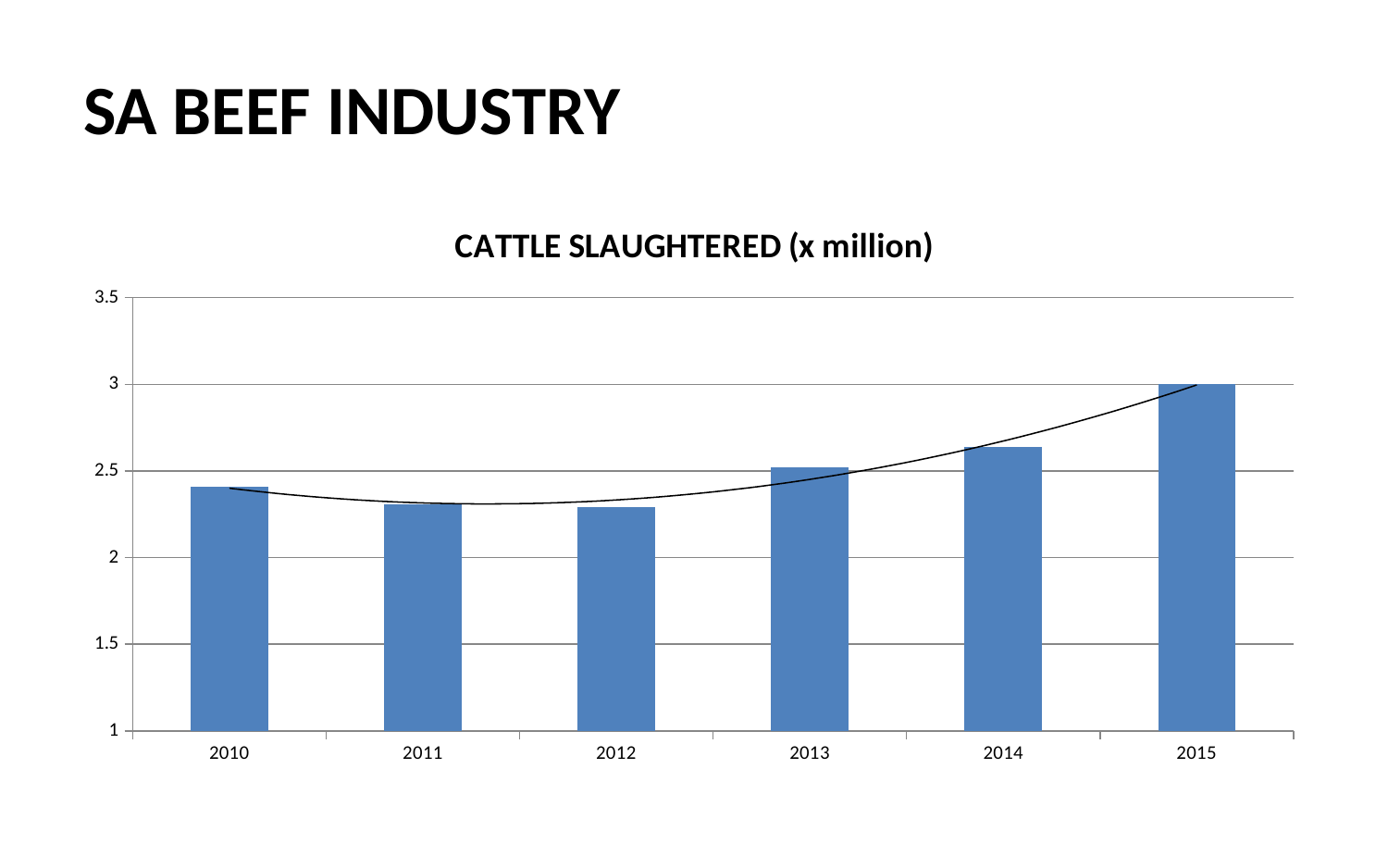

# SA BEEF INDUSTRY

### Chart: CATTLE SLAUGHTERED (x million)

| Category |  |
|---|---|
| 2010 | 2.41 |
| 2011 | 2.31 |
| 2012 | 2.29 |
| 2013 | 2.52 |
| 2014 | 2.64 |
| 2015 | 3.0 |